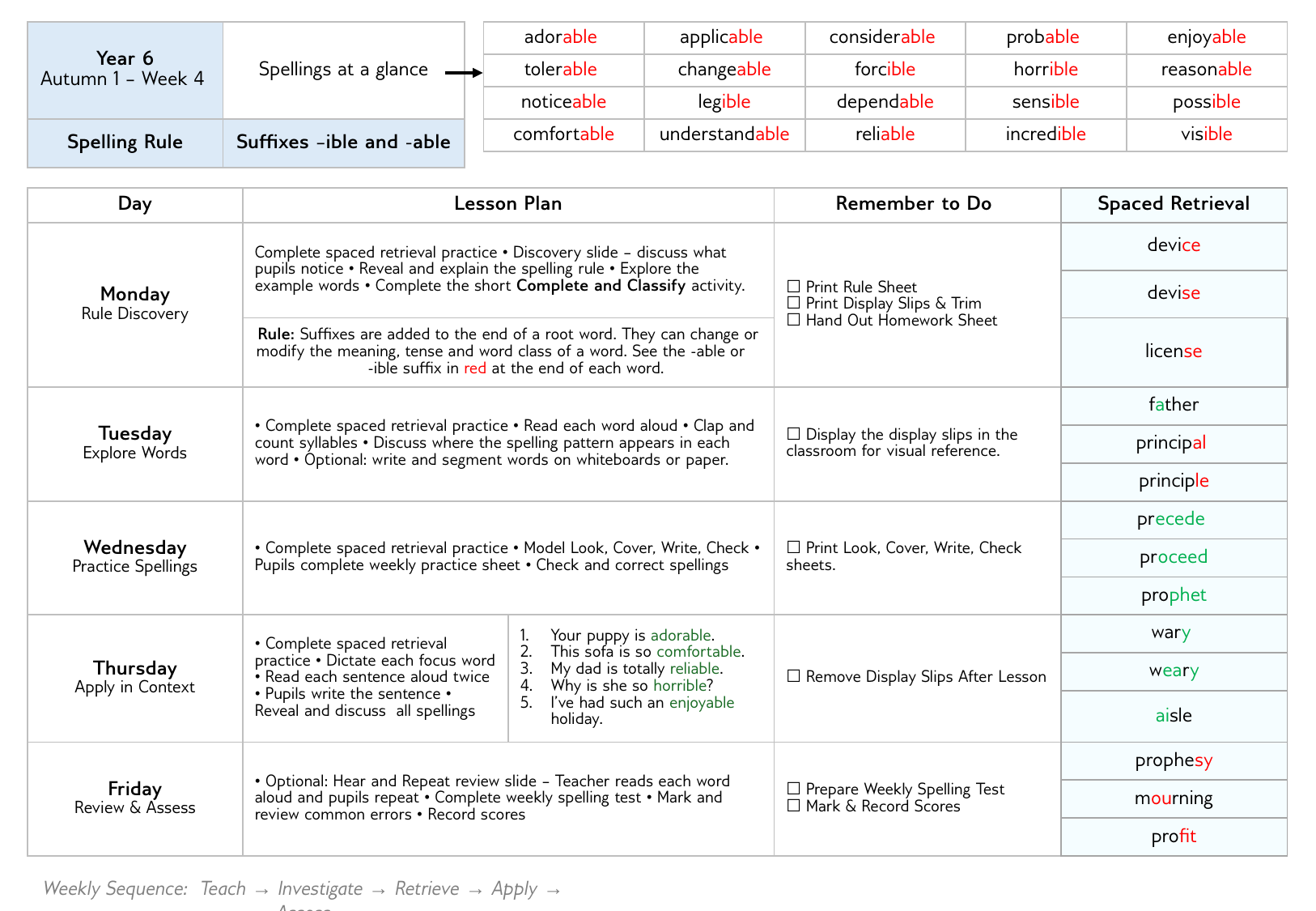

| Year 6 Autumn 1 – Week 4 | Spellings at a glance |
| --- | --- |
| Spelling Rule | Suffixes –ible and -able |
| adorable | applicable | considerable | probable | enjoyable |
| --- | --- | --- | --- | --- |
| tolerable | changeable | forcible | horrible | reasonable |
| noticeable | legible | dependable | sensible | possible |
| comfortable | understandable | reliable | incredible | visible |
| Day | Lesson Plan |  | Remember to Do | Spaced Retrieval |
| --- | --- | --- | --- | --- |
| Monday Rule Discovery | Complete spaced retrieval practice • Discovery slide – discuss what pupils notice • Reveal and explain the spelling rule • Explore the example words • Complete the short Complete and Classify activity. |  | ☐ Print Rule Sheet ☐ Print Display Slips & Trim ☐ Hand Out Homework Sheet | device |
|  |  |  |  | devise |
|  | Rule: Suffixes are added to the end of a root word. They can change or modify the meaning, tense and word class of a word. See the -able or -ible suffix in red at the end of each word. |  |  | license |
| Tuesday Explore Words | • Complete spaced retrieval practice • Read each word aloud • Clap and count syllables • Discuss where the spelling pattern appears in each word • Optional: write and segment words on whiteboards or paper. |  | ☐ Display the display slips in the classroom for visual reference. | father |
|  |  |  |  | principal |
|  |  |  |  | principle |
| Wednesday Practice Spellings | • Complete spaced retrieval practice • Model Look, Cover, Write, Check • Pupils complete weekly practice sheet • Check and correct spellings |  | ☐ Print Look, Cover, Write, Check sheets. | precede |
|  |  |  |  | proceed |
|  |  |  |  | prophet |
| Thursday Apply in Context | • Complete spaced retrieval practice • Dictate each focus word • Read each sentence aloud twice • Pupils write the sentence • Reveal and discuss all spellings | Your puppy is adorable. This sofa is so comfortable. My dad is totally reliable. Why is she so horrible? I’ve had such an enjoyable holiday. | ☐ Remove Display Slips After Lesson | wary |
|  |  |  |  | weary |
|  |  |  |  | aisle |
| Friday Review & Assess | • Optional: Hear and Repeat review slide – Teacher reads each word aloud and pupils repeat • Complete weekly spelling test • Mark and review common errors • Record scores |  | ☐ Prepare Weekly Spelling Test ☐ Mark & Record Scores | prophesy |
|  |  |  |  | mourning |
|  |  |  |  | profit |
Weekly Sequence:  Teach → Investigate → Retrieve → Apply → Assess